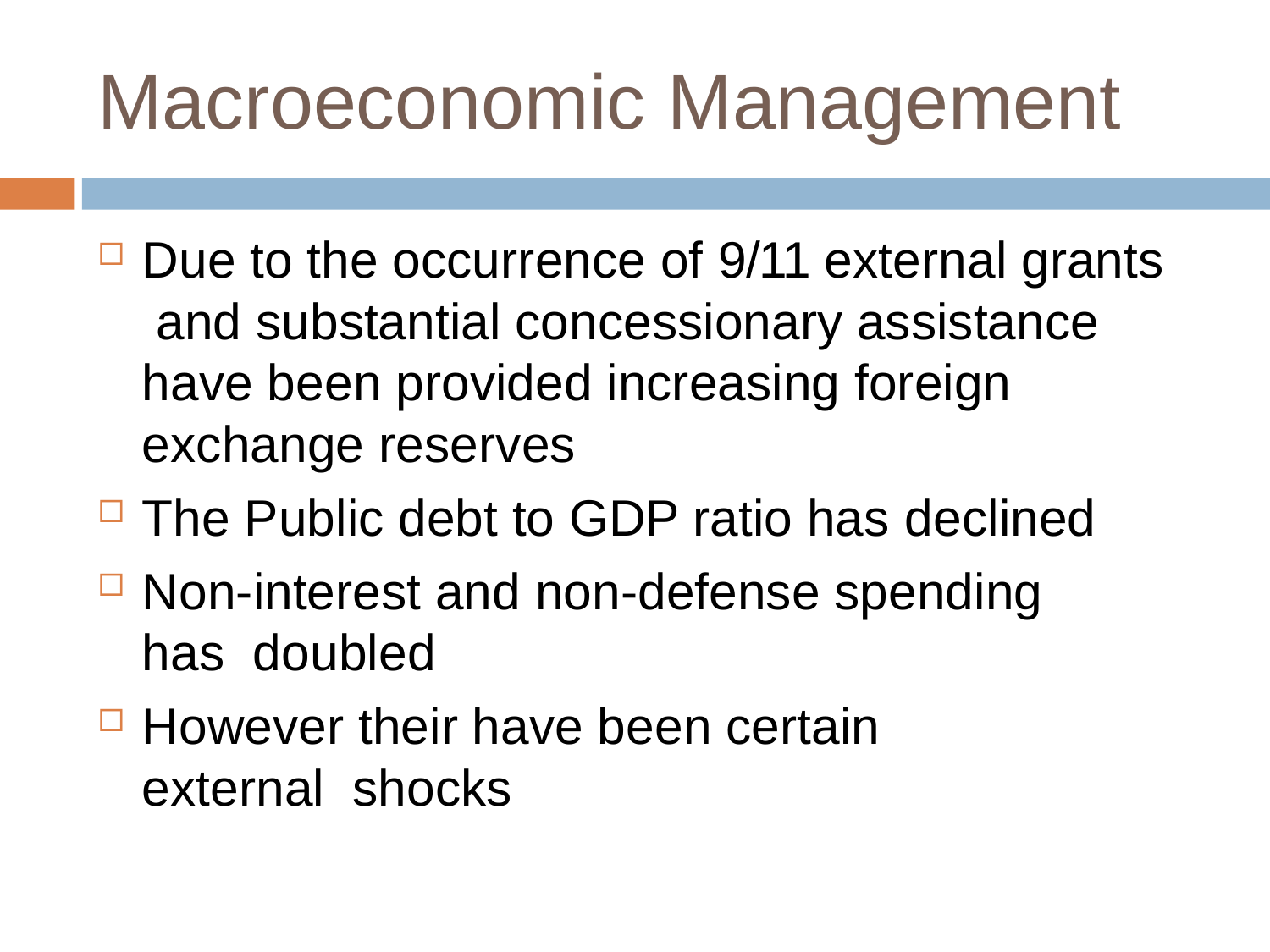

# Macroeconomic Management
Due to the occurrence of 9/11 external grants  and substantial concessionary assistance  have been provided increasing foreign  exchange reserves
The Public debt to GDP ratio has declined
Non-interest and non-defense spending has  doubled
However their have been certain external  shocks